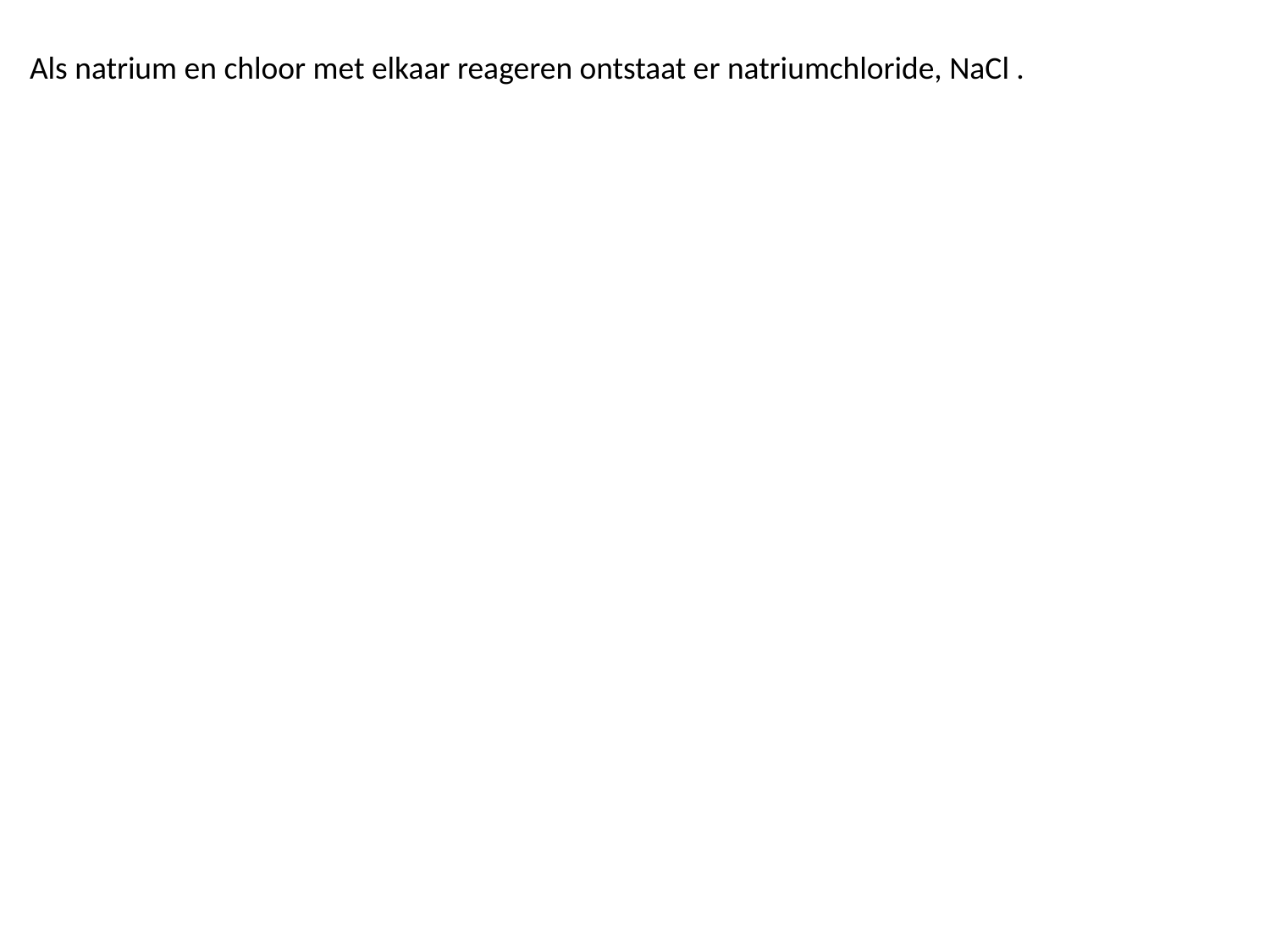

Als natrium en chloor met elkaar reageren ontstaat er natriumchloride, NaCl .